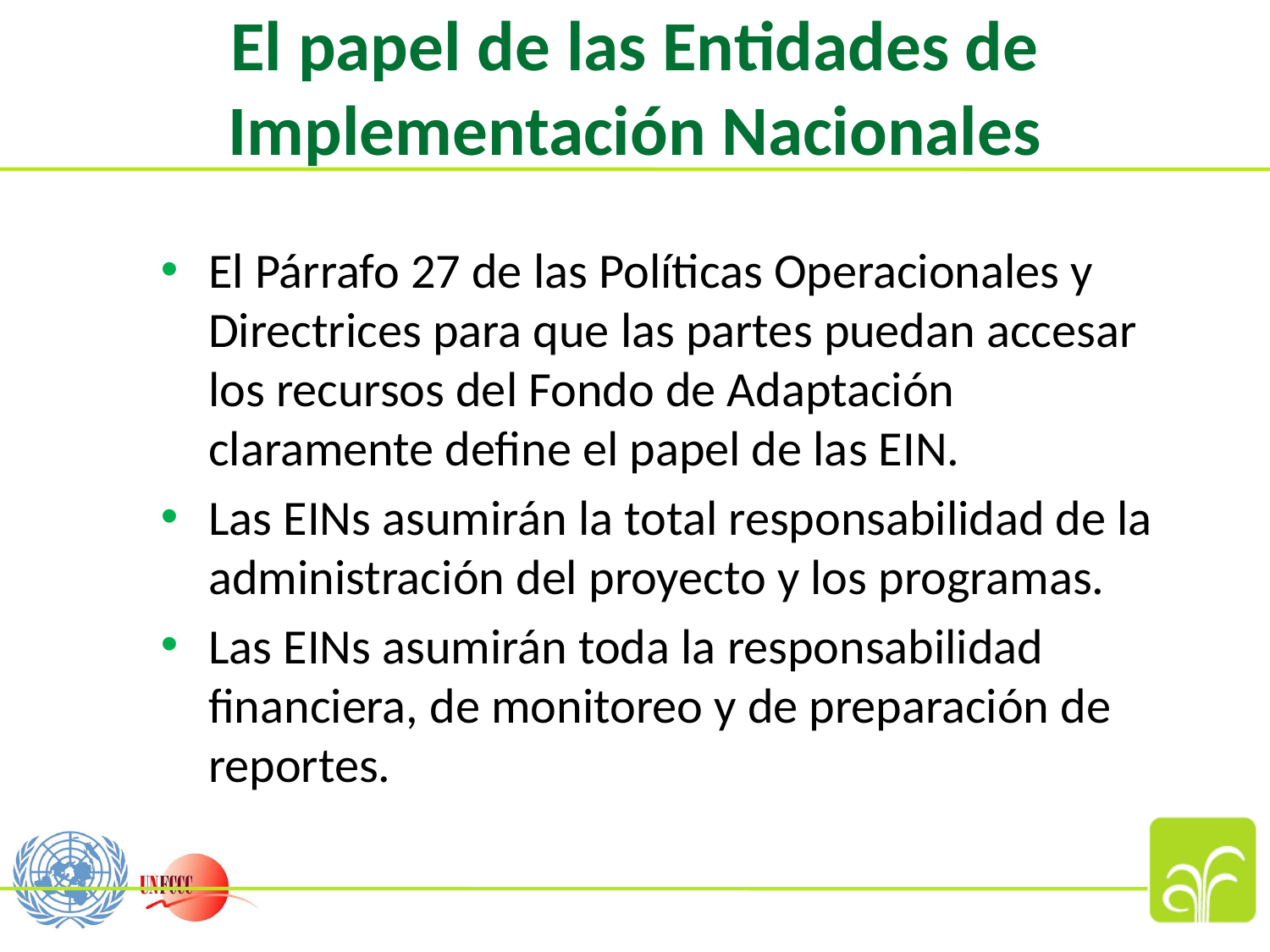

# El papel de las Entidades de Implementación Nacionales
El Párrafo 27 de las Políticas Operacionales y Directrices para que las partes puedan accesar los recursos del Fondo de Adaptación claramente define el papel de las EIN.
Las EINs asumirán la total responsabilidad de la administración del proyecto y los programas.
Las EINs asumirán toda la responsabilidad financiera, de monitoreo y de preparación de reportes.